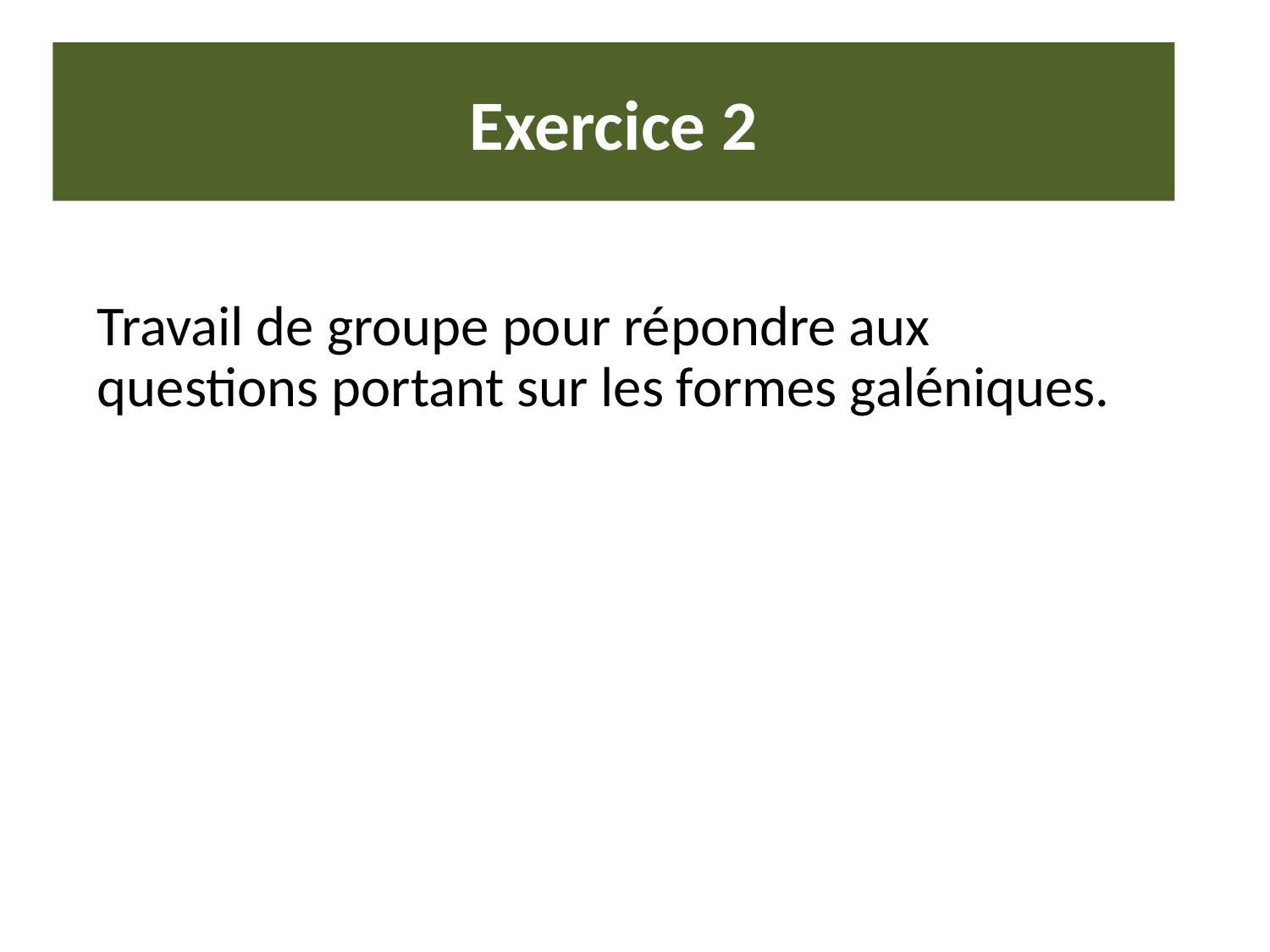

# Exercice 2

Travail de groupe pour répondre aux questions portant sur les formes galéniques.